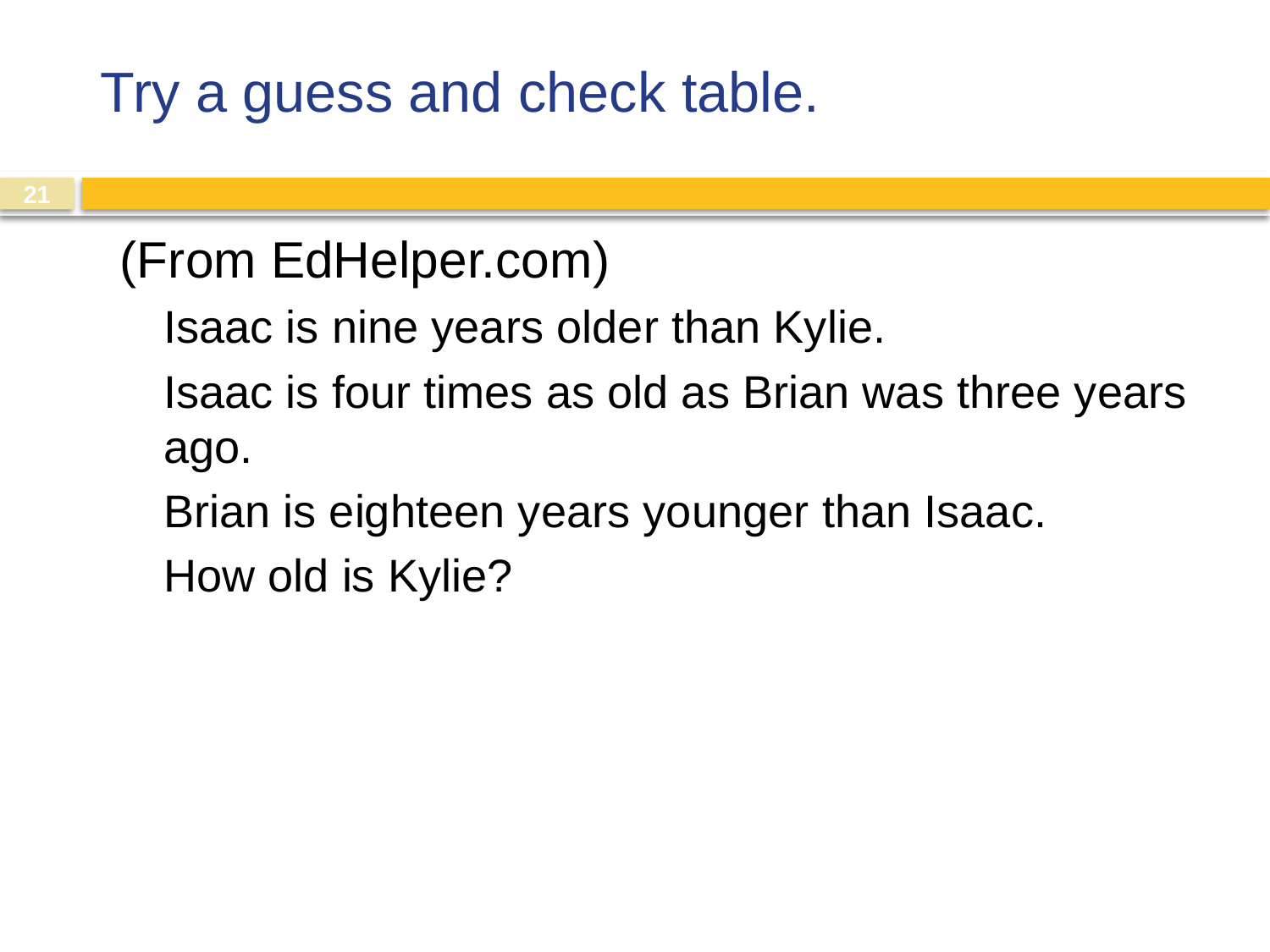

#
Try a guess and check table.
(From EdHelper.com)
Isaac is nine years older than Kylie.
Isaac is four times as old as Brian was three years ago.
Brian is eighteen years younger than Isaac.
How old is Kylie?
21